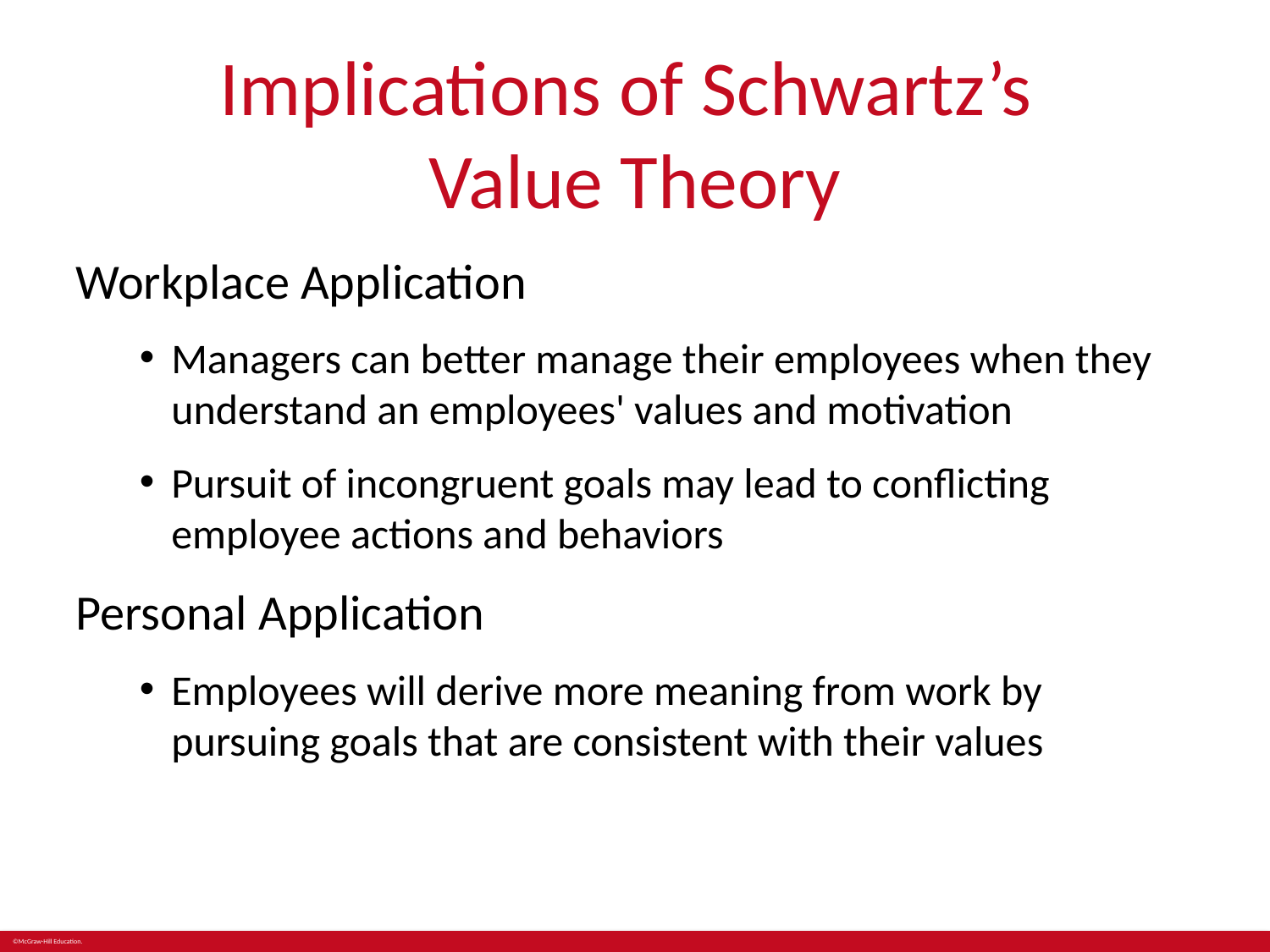

# Implications of Schwartz’s Value Theory
Workplace Application
Managers can better manage their employees when they understand an employees' values and motivation
Pursuit of incongruent goals may lead to conflicting employee actions and behaviors
Personal Application
Employees will derive more meaning from work by pursuing goals that are consistent with their values